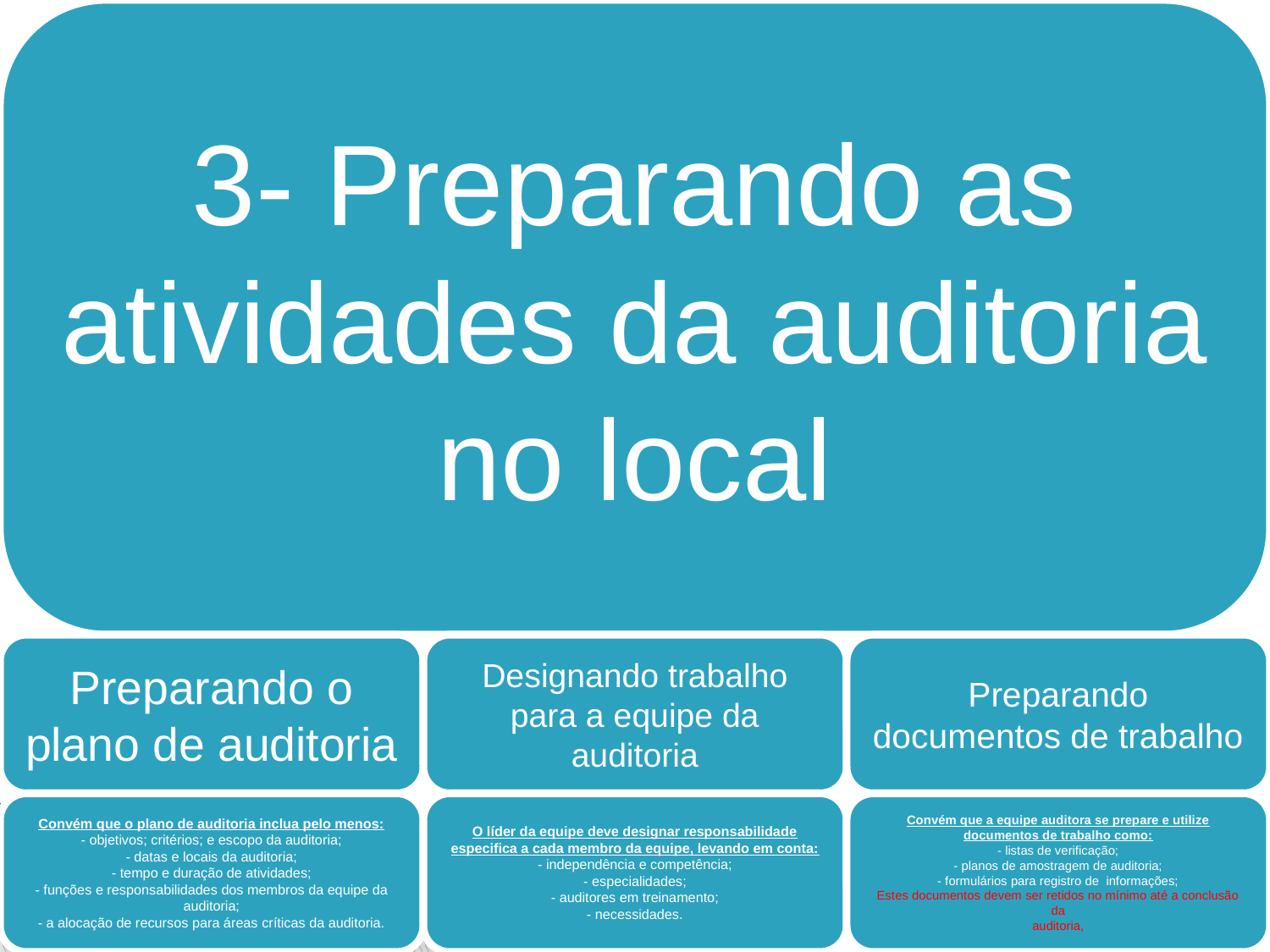

3- Preparando as atividades da auditoria no local
Preparando o plano de auditoria
Convém que o plano de auditoria inclua pelo menos:
- objetivos; critérios; e escopo da auditoria;
- datas e locais da auditoria;
- tempo e duração de atividades;
- funções e responsabilidades dos membros da equipe da auditoria;
- a alocação de recursos para áreas críticas da auditoria.
Designando trabalho para a equipe da auditoria
O líder da equipe deve designar responsabilidade especifica a cada membro da equipe, levando em conta:
- independência e competência;
- especialidades;
- auditores em treinamento;
- necessidades.
Preparando documentos de trabalho
Convém que a equipe auditora se prepare e utilize documentos de trabalho como:
- listas de verificação;
- planos de amostragem de auditoria;
- formulários para registro de  informações;
Estes documentos devem ser retidos no mínimo até a conclusão da
auditoria,
AUTOR: Prof. João Paulo Miranda